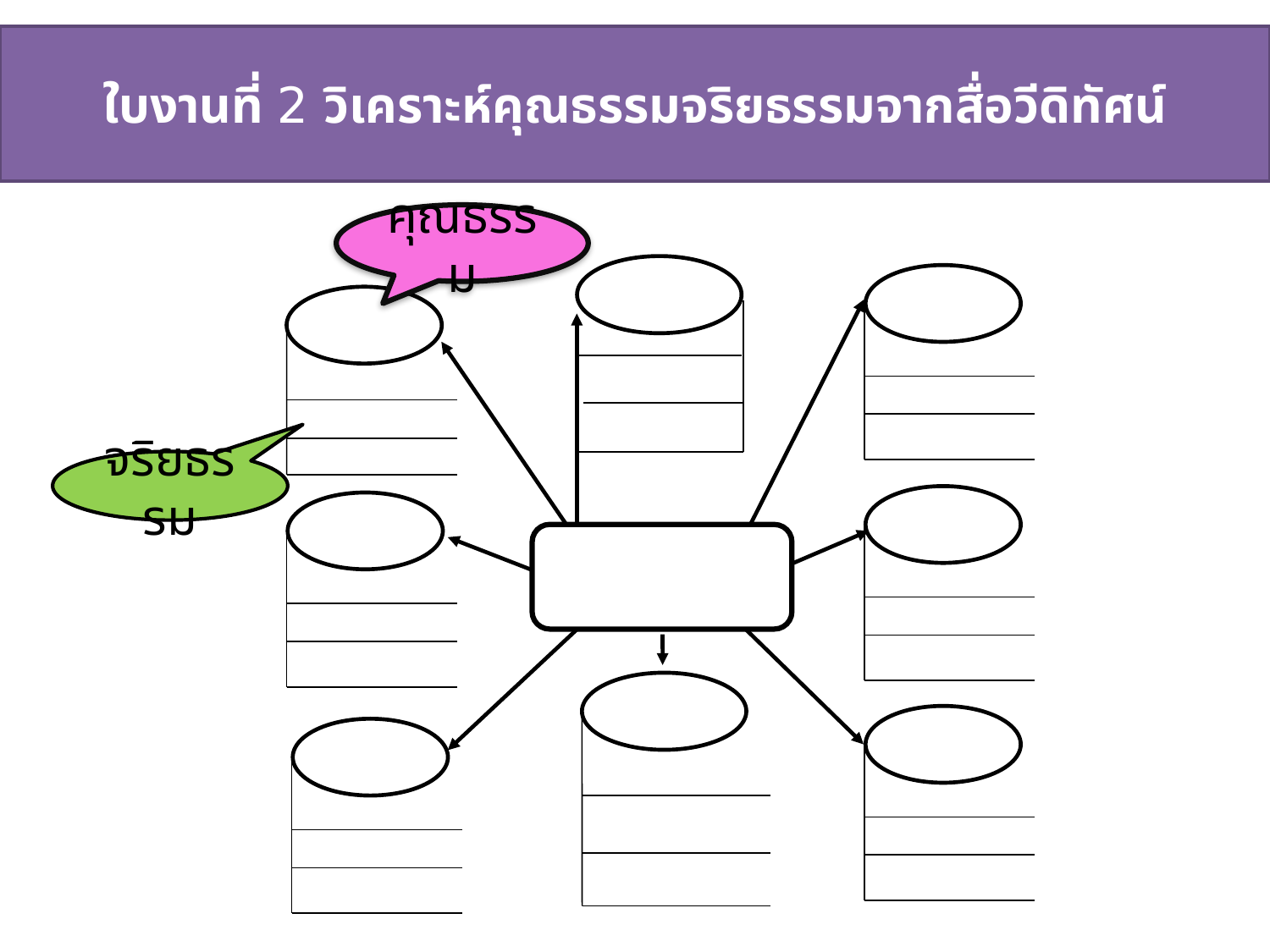

# ใบงานที่ 2 วิเคราะห์คุณธรรมจริยธรรมจากสื่อวีดิทัศน์
คุณธรรม

จริยธรรม